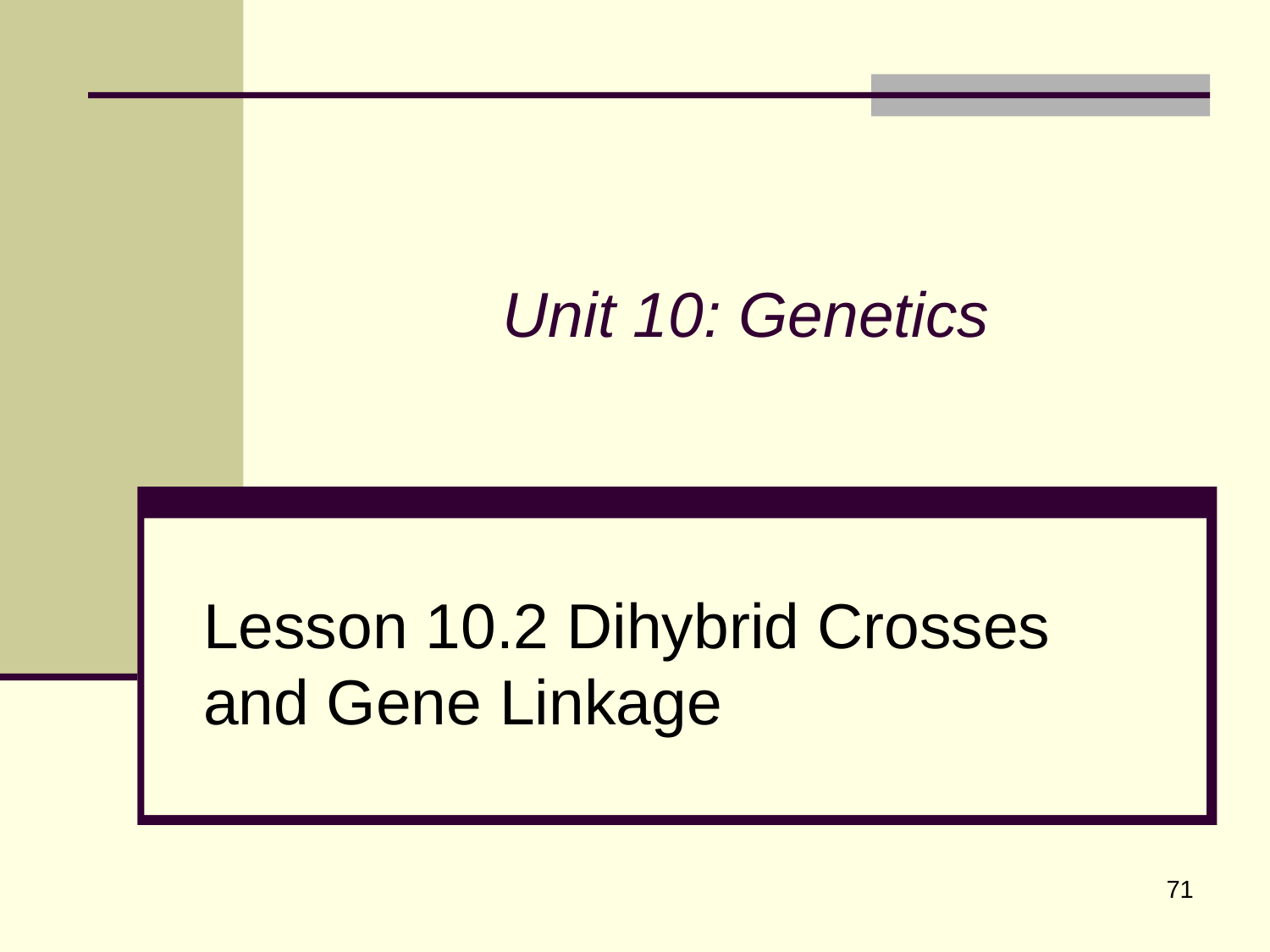

# Unit 10: Genetics
Lesson 10.2 Dihybrid Crosses and Gene Linkage
71